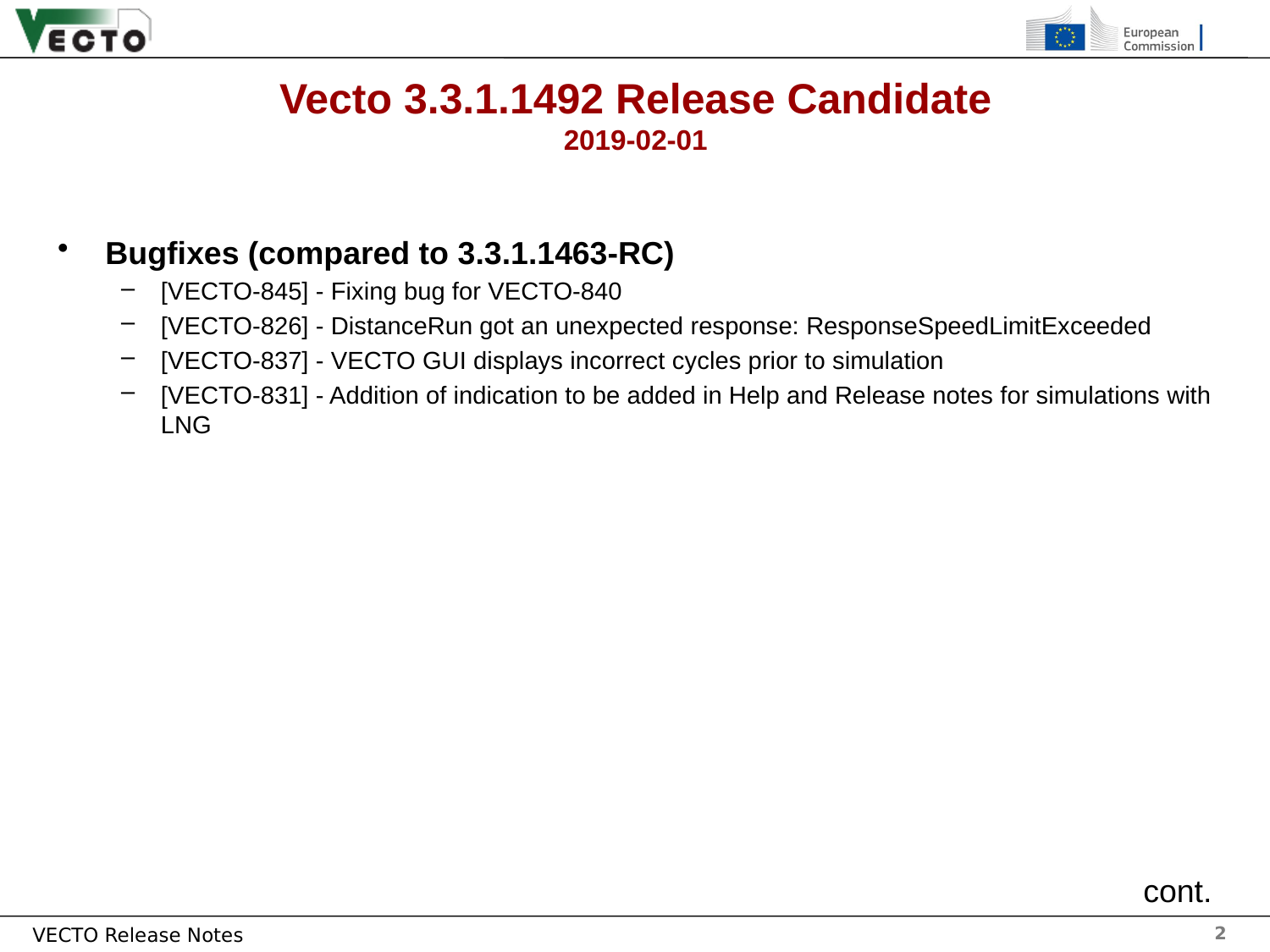

# Vecto 3.3.1.1492 Release Candidate 2019-02-01
Bugfixes (compared to 3.3.1.1463-RC)
[VECTO-845] - Fixing bug for VECTO-840
[VECTO-826] - DistanceRun got an unexpected response: ResponseSpeedLimitExceeded
[VECTO-837] - VECTO GUI displays incorrect cycles prior to simulation
[VECTO-831] - Addition of indication to be added in Help and Release notes for simulations with LNG
cont.